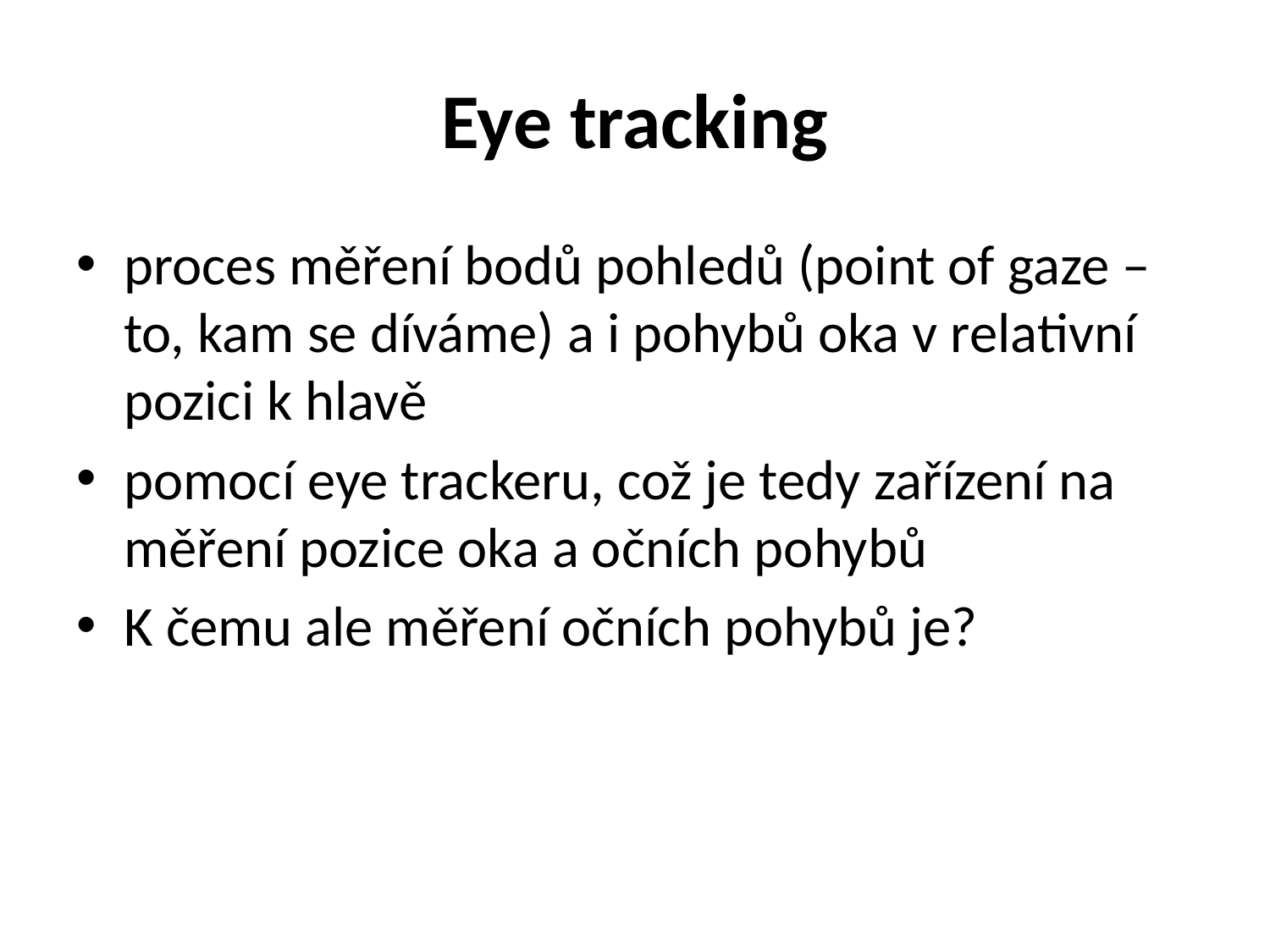

# Eye tracking
proces měření bodů pohledů (point of gaze – to, kam se díváme) a i pohybů oka v relativní pozici k hlavě
pomocí eye trackeru, což je tedy zařízení na měření pozice oka a očních pohybů
K čemu ale měření očních pohybů je?